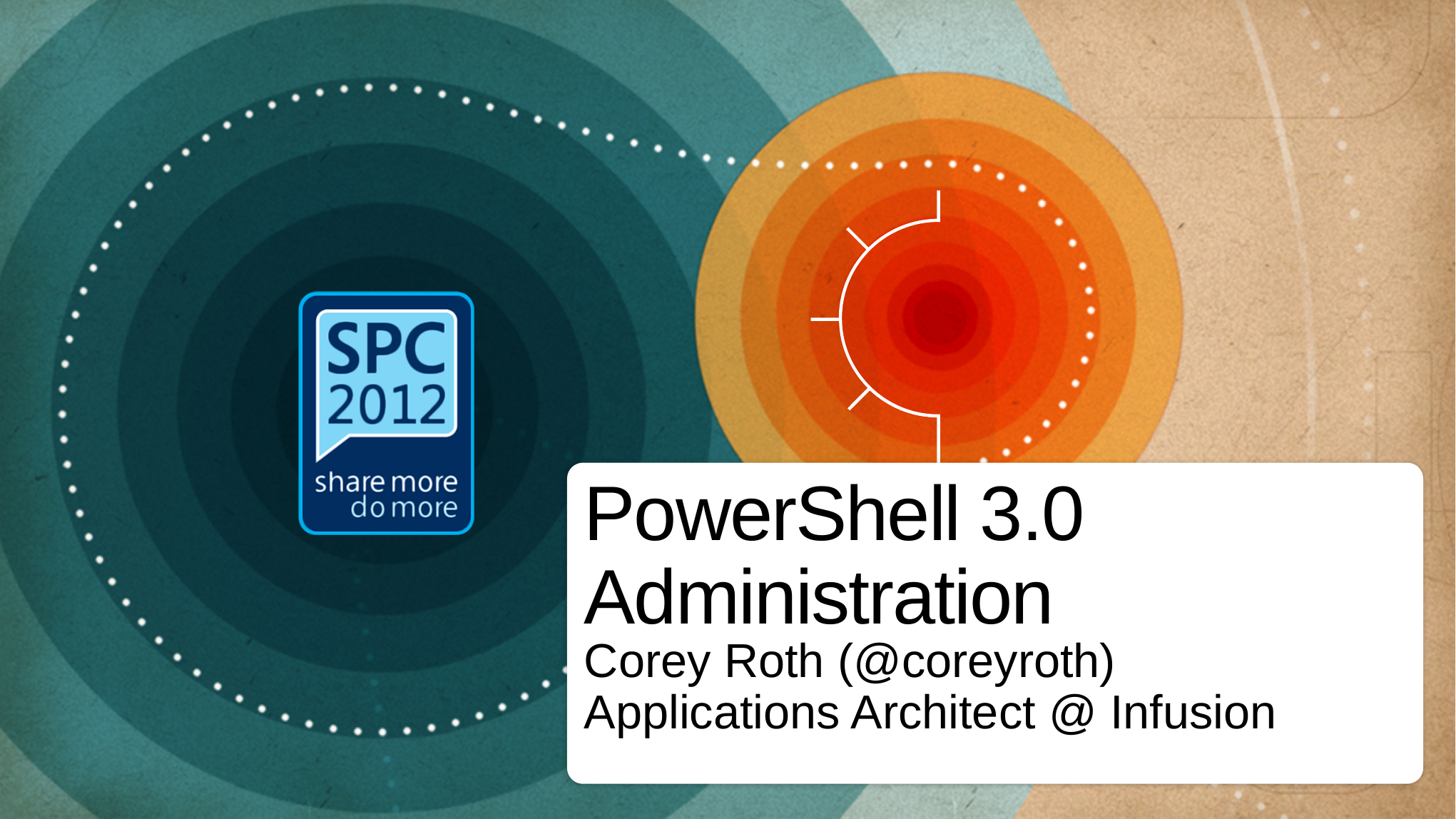

# PowerShell 3.0 Administration
Corey Roth (@coreyroth)
Applications Architect @ Infusion